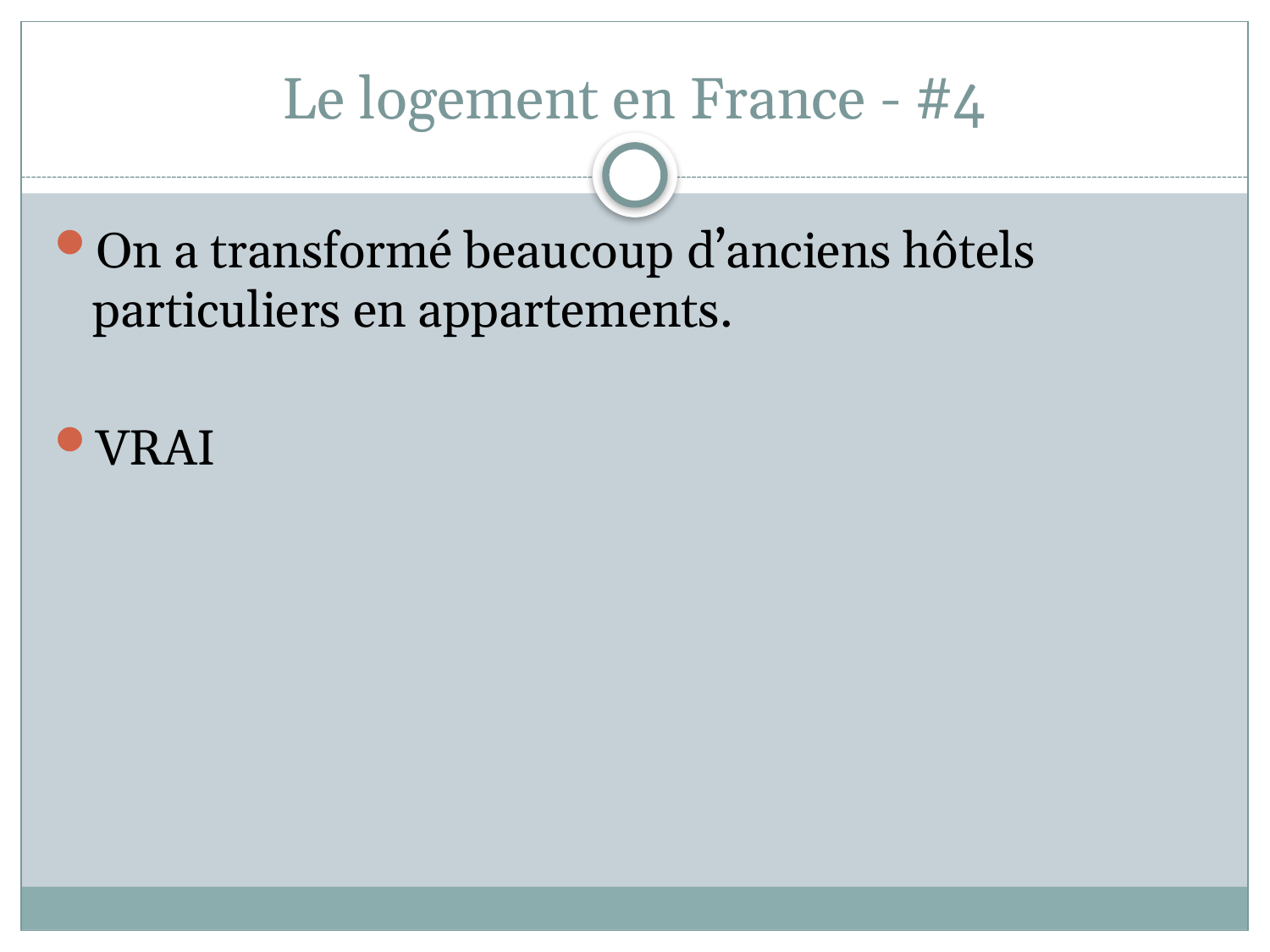

# Le logement en France - #4
On a transformé beaucoup d’anciens hôtels particuliers en appartements.

VRAI